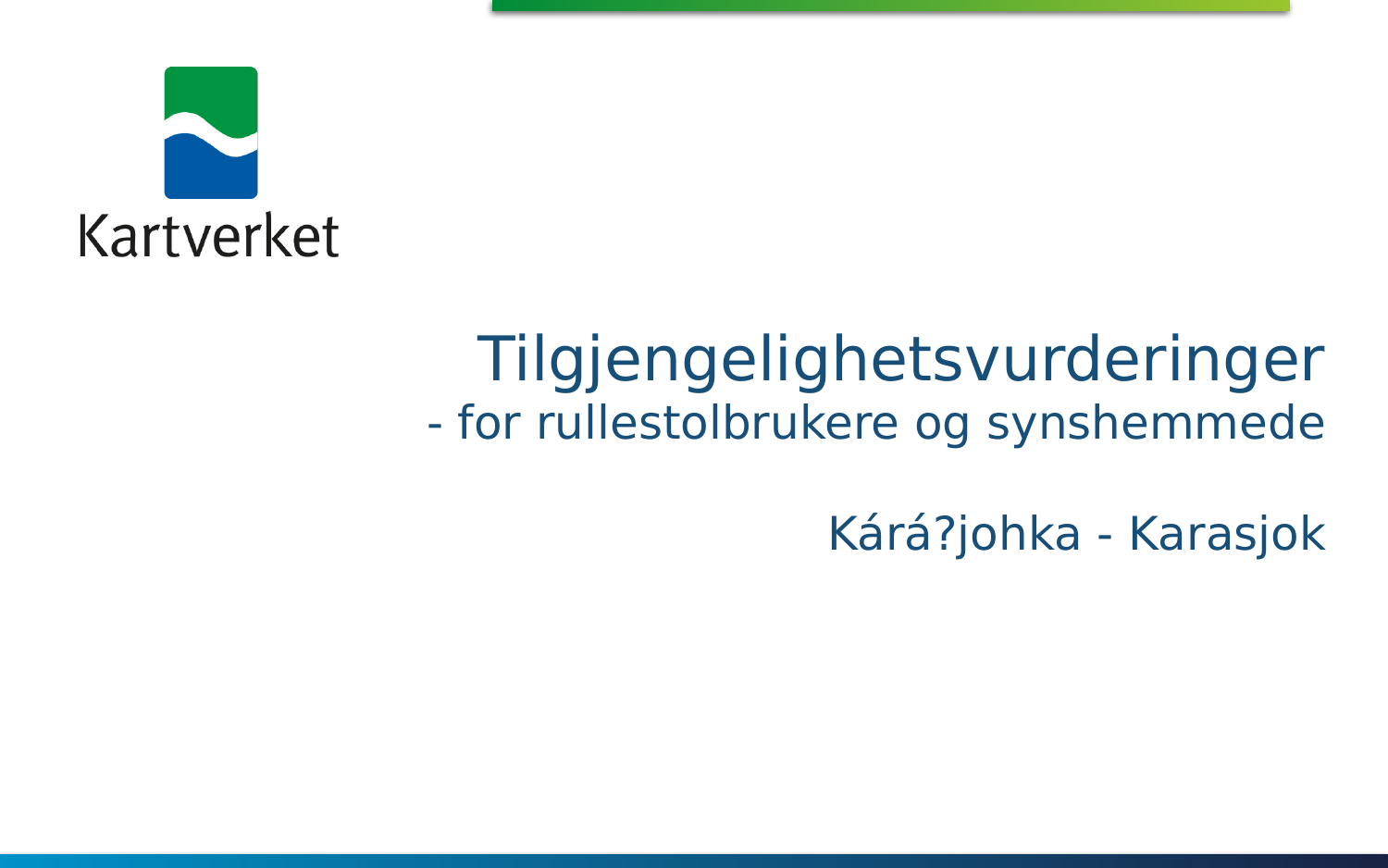

Tilgjengelighetsvurderinger
- for rullestolbrukere og synshemmede
Kárá?johka - Karasjok